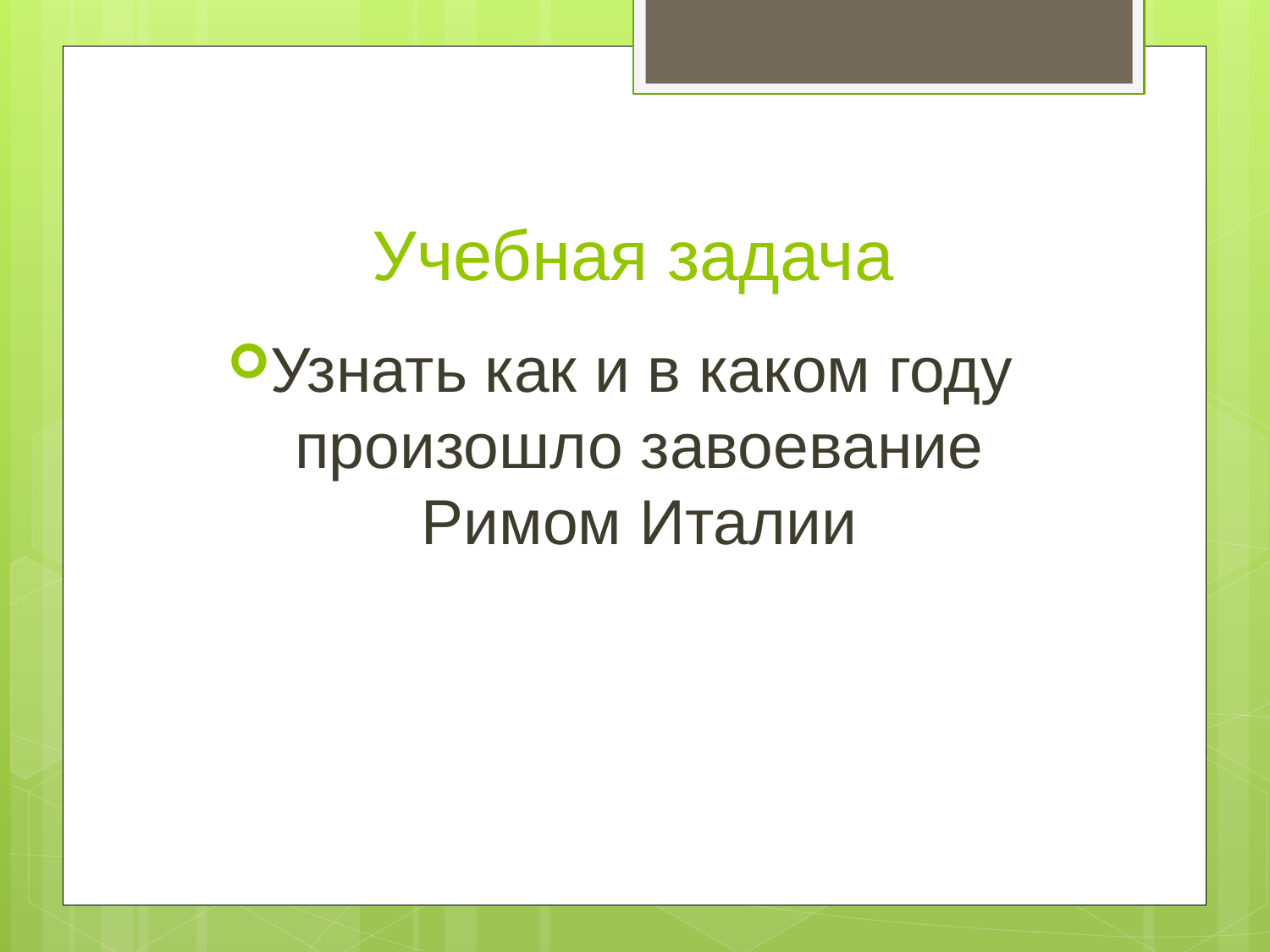

# Учебная задача
Узнать как и в каком году произошло завоевание Римом Италии